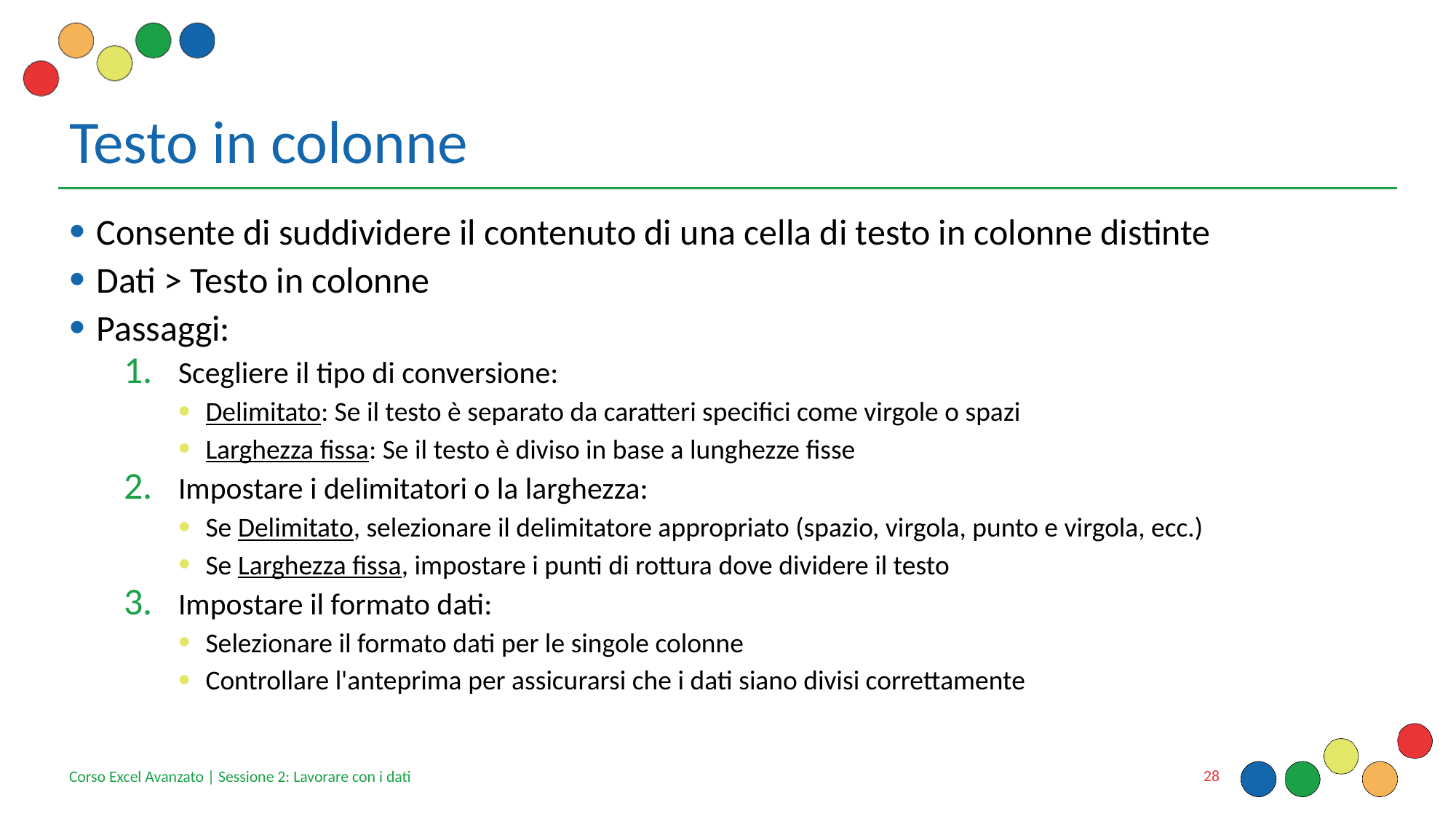

# Testo in colonne
Consente di suddividere il contenuto di una cella di testo in colonne distinte
Dati > Testo in colonne
Passaggi:
Scegliere il tipo di conversione:
Delimitato: Se il testo è separato da caratteri specifici come virgole o spazi
Larghezza fissa: Se il testo è diviso in base a lunghezze fisse
Impostare i delimitatori o la larghezza:
Se Delimitato, selezionare il delimitatore appropriato (spazio, virgola, punto e virgola, ecc.)
Se Larghezza fissa, impostare i punti di rottura dove dividere il testo
Impostare il formato dati:
Selezionare il formato dati per le singole colonne
Controllare l'anteprima per assicurarsi che i dati siano divisi correttamente
28
Corso Excel Avanzato | Sessione 2: Lavorare con i dati